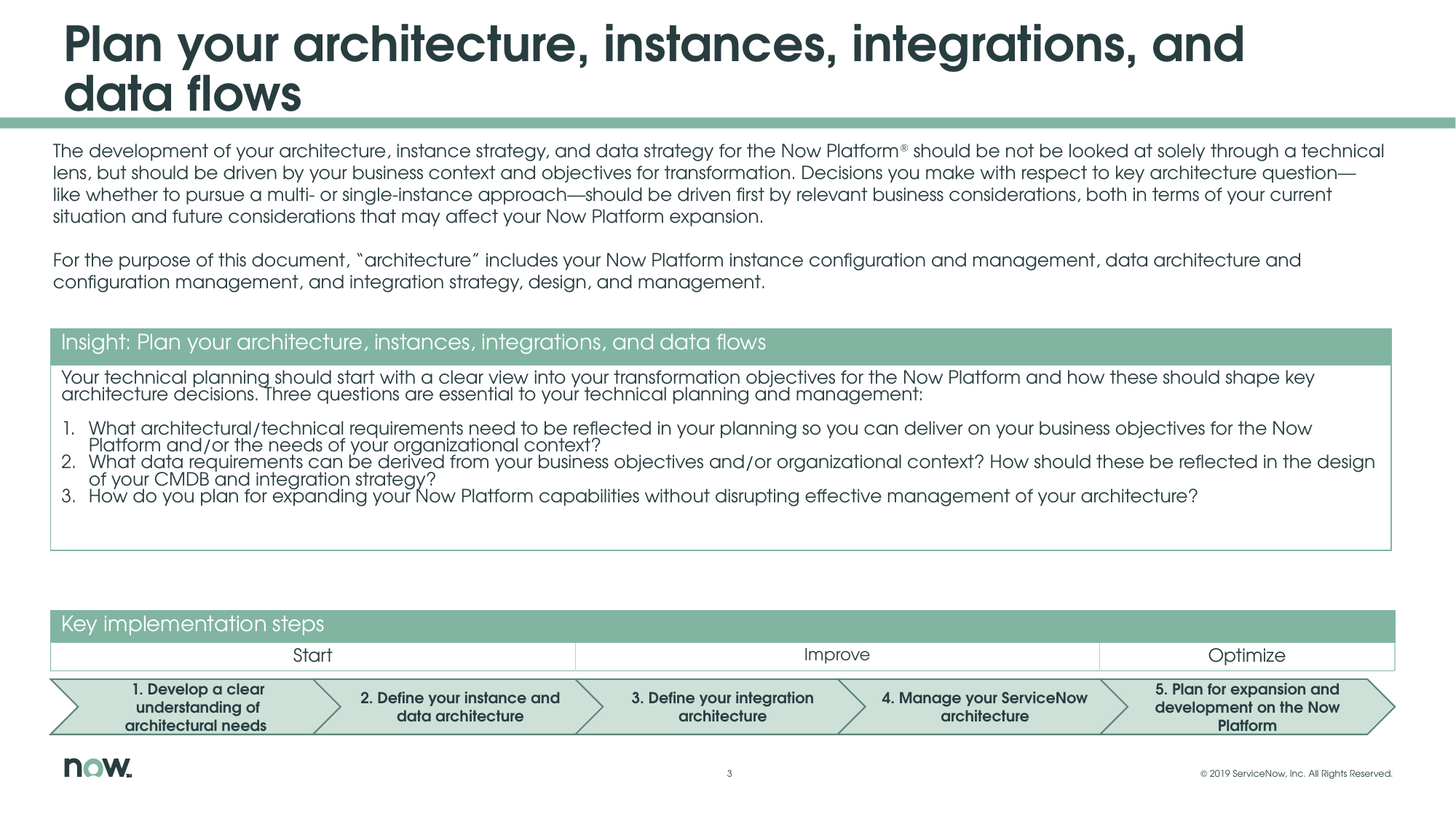

# Plan your architecture, instances, integrations, and data flows

The development of your architecture, instance strategy, and data strategy for the Now Platform® should be not be looked at solely through a technical lens, but should be driven by your business context and objectives for transformation. Decisions you make with respect to key architecture question— like whether to pursue a multi- or single-instance approach—should be driven first by relevant business considerations, both in terms of your current situation and future considerations that may affect your Now Platform expansion.

For the purpose of this document, “architecture” includes your Now Platform instance configuration and management, data architecture and configuration management, and integration strategy, design, and management.
| Insight: Plan your architecture, instances, integrations, and data flows |
| --- |
| Your technical planning should start with a clear view into your transformation objectives for the Now Platform and how these should shape key architecture decisions. Three questions are essential to your technical planning and management: What architectural/technical requirements need to be reflected in your planning so you can deliver on your business objectives for the Now Platform and/or the needs of your organizational context?  What data requirements can be derived from your business objectives and/or organizational context? How should these be reflected in the design of your CMDB and integration strategy? How do you plan for expanding your Now Platform capabilities without disrupting effective management of your architecture? |
| Key implementation steps |  |  |
| --- | --- | --- |
| Start | Improve | Optimize |
1. Develop a clear understanding of architectural needs
2. Define your instance and data architecture
3. Define your integration architecture
4. Manage your ServiceNow architecture
5. Plan for expansion and development on the Now Platform